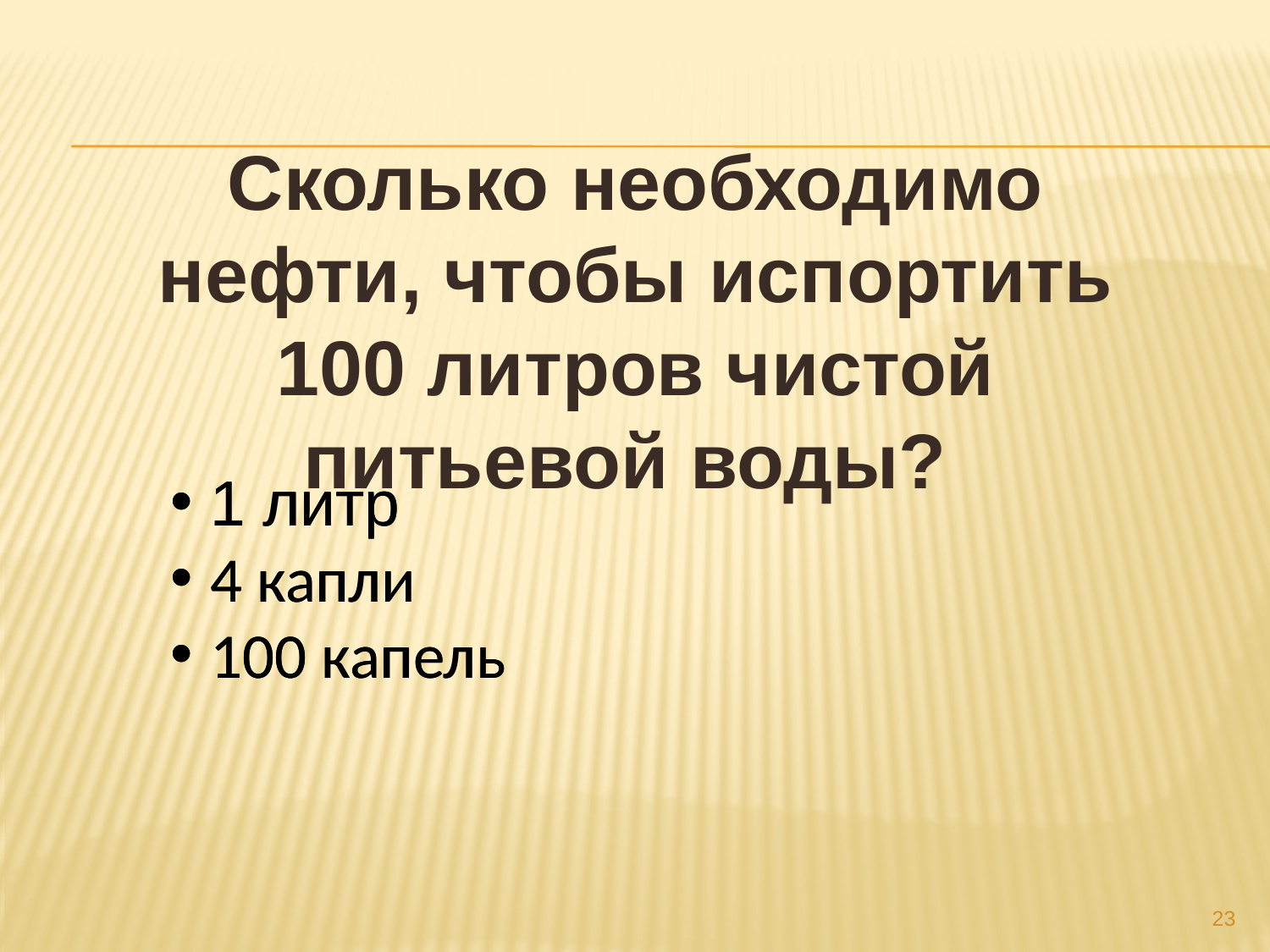

Сколько необходимо нефти, чтобы испортить 100 литров чистой питьевой воды?
1 литр
4 капли
100 капель
1 литр
4 капли
100 капель
23